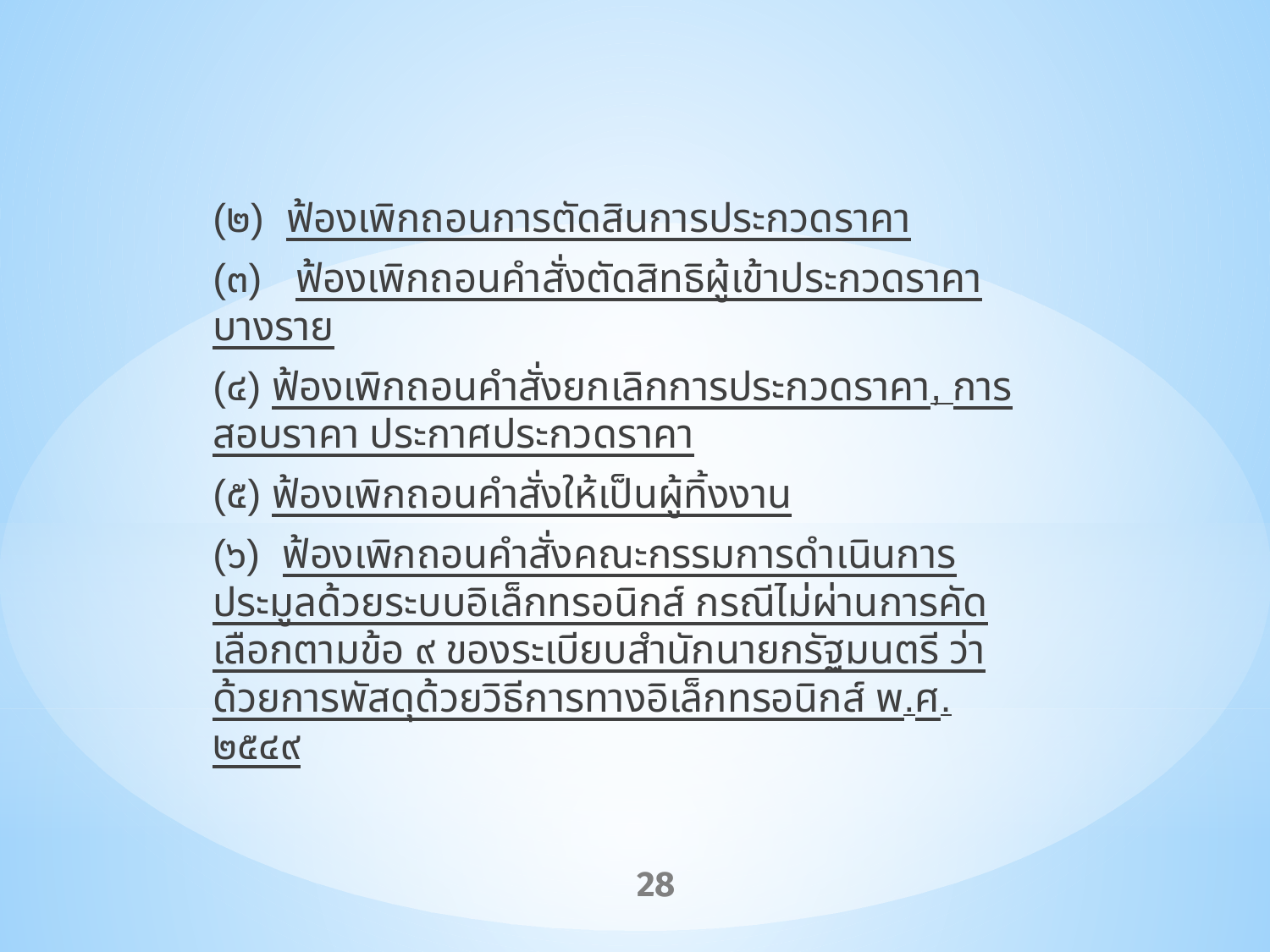

(๒)  ฟ้องเพิกถอนการตัดสินการประกวดราคา
(๓)   ฟ้องเพิกถอนคำสั่งตัดสิทธิผู้เข้าประกวดราคาบางราย
(๔) ฟ้องเพิกถอนคำสั่งยกเลิกการประกวดราคา, การสอบราคา ประกาศประกวดราคา
(๕) ฟ้องเพิกถอนคำสั่งให้เป็นผู้ทิ้งงาน
(๖)  ฟ้องเพิกถอนคำสั่งคณะกรรมการดำเนินการประมูลด้วยระบบอิเล็กทรอนิกส์ กรณีไม่ผ่านการคัดเลือกตามข้อ ๙ ของระเบียบสำนักนายกรัฐมนตรี ว่าด้วยการพัสดุด้วยวิธีการทางอิเล็กทรอนิกส์ พ.ศ. ๒๕๔๙

28